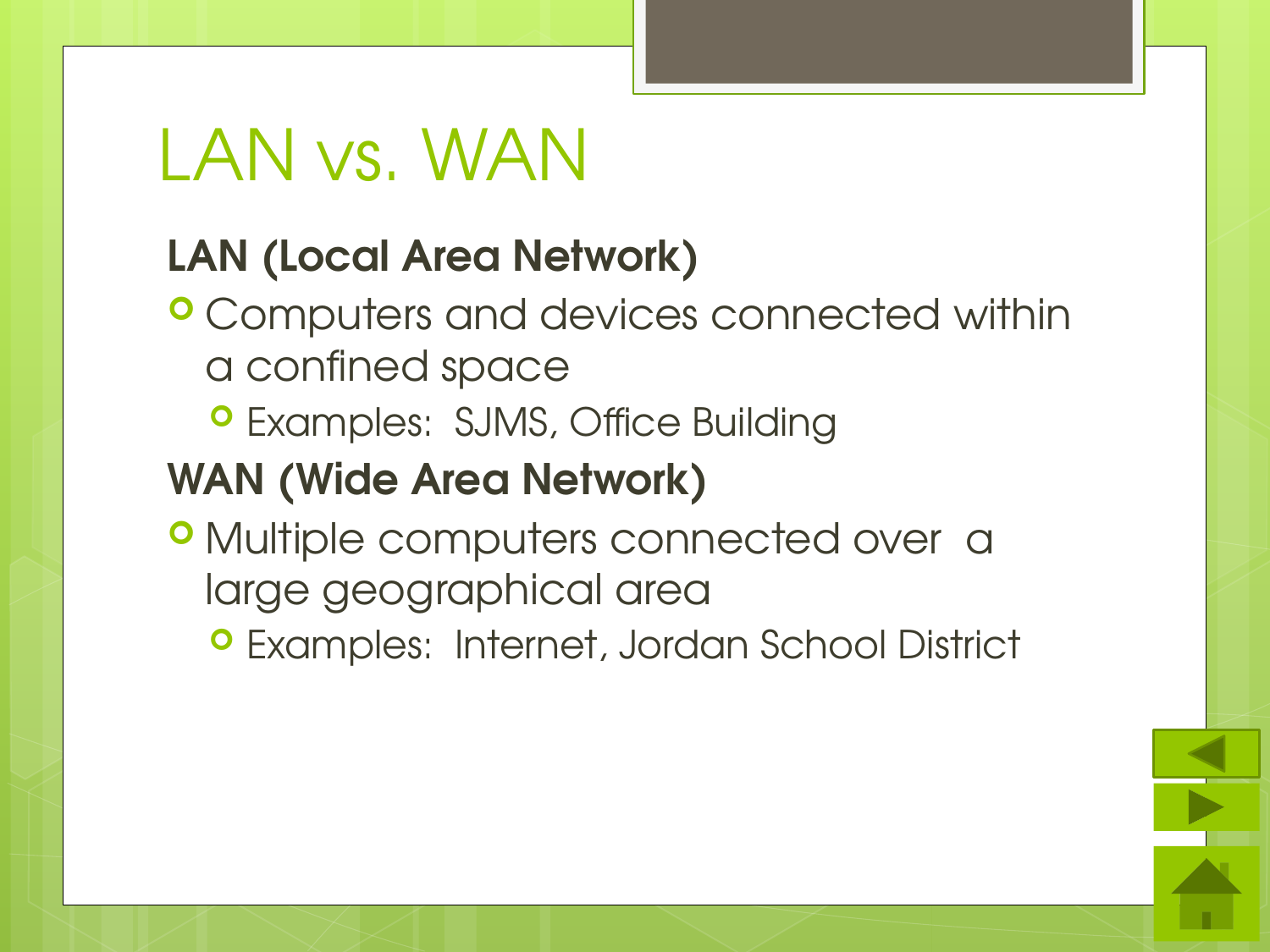

# LAN vs. WAN
LAN (Local Area Network)
Computers and devices connected within a confined space
Examples:  SJMS, Office Building
WAN (Wide Area Network)
Multiple computers connected over  a large geographical area
Examples:  Internet, Jordan School District